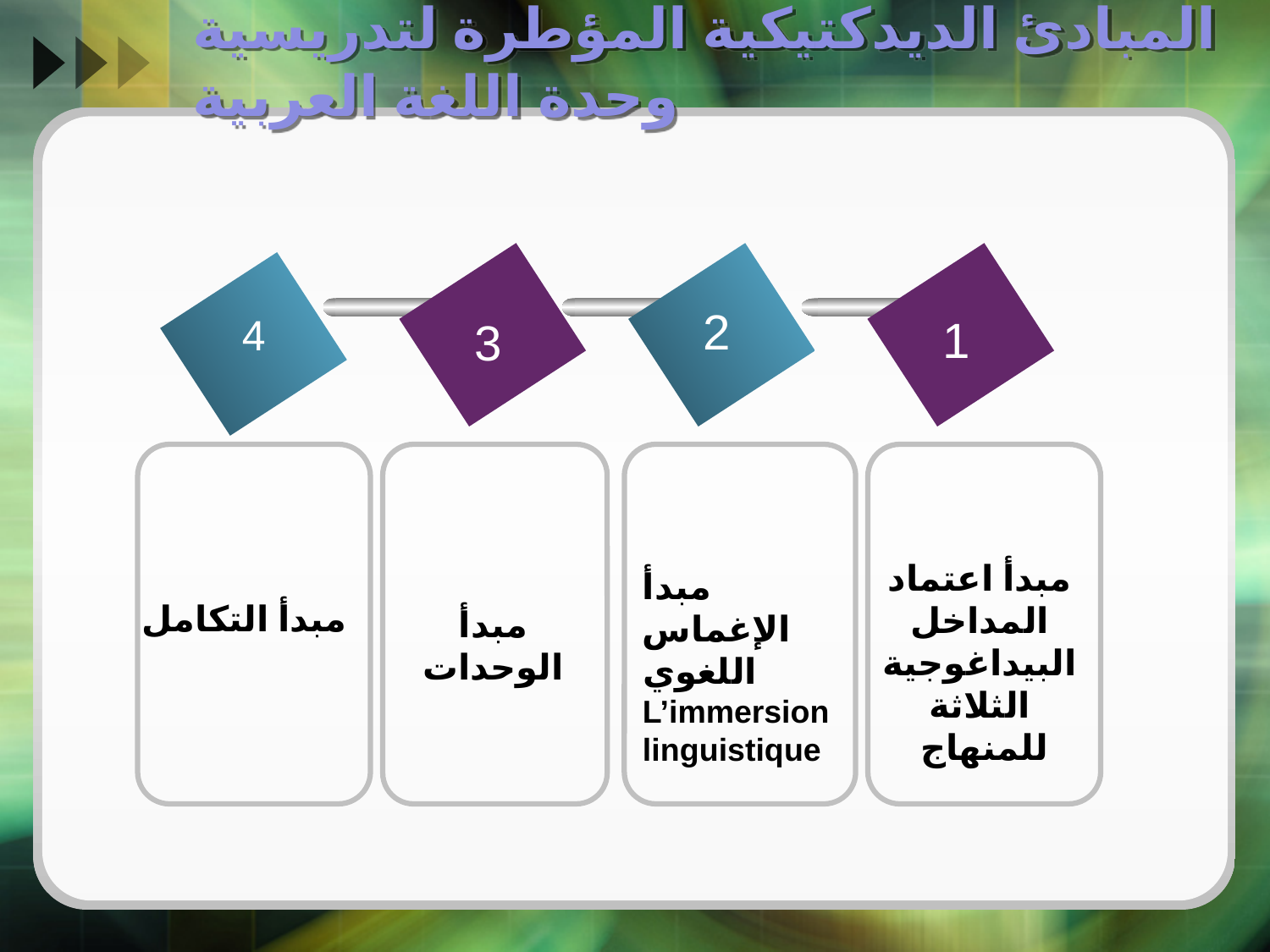

# المبادئ الديدكتيكية المؤطرة لتدريسية وحدة اللغة العربية

2
4
1
3

مبدأ اعتماد المداخل البيداغوجية الثلاثة للمنهاج
مبدأ الإغماس اللغوي  L’immersion linguistique
مبدأ التكامل
مبدأ الوحدات